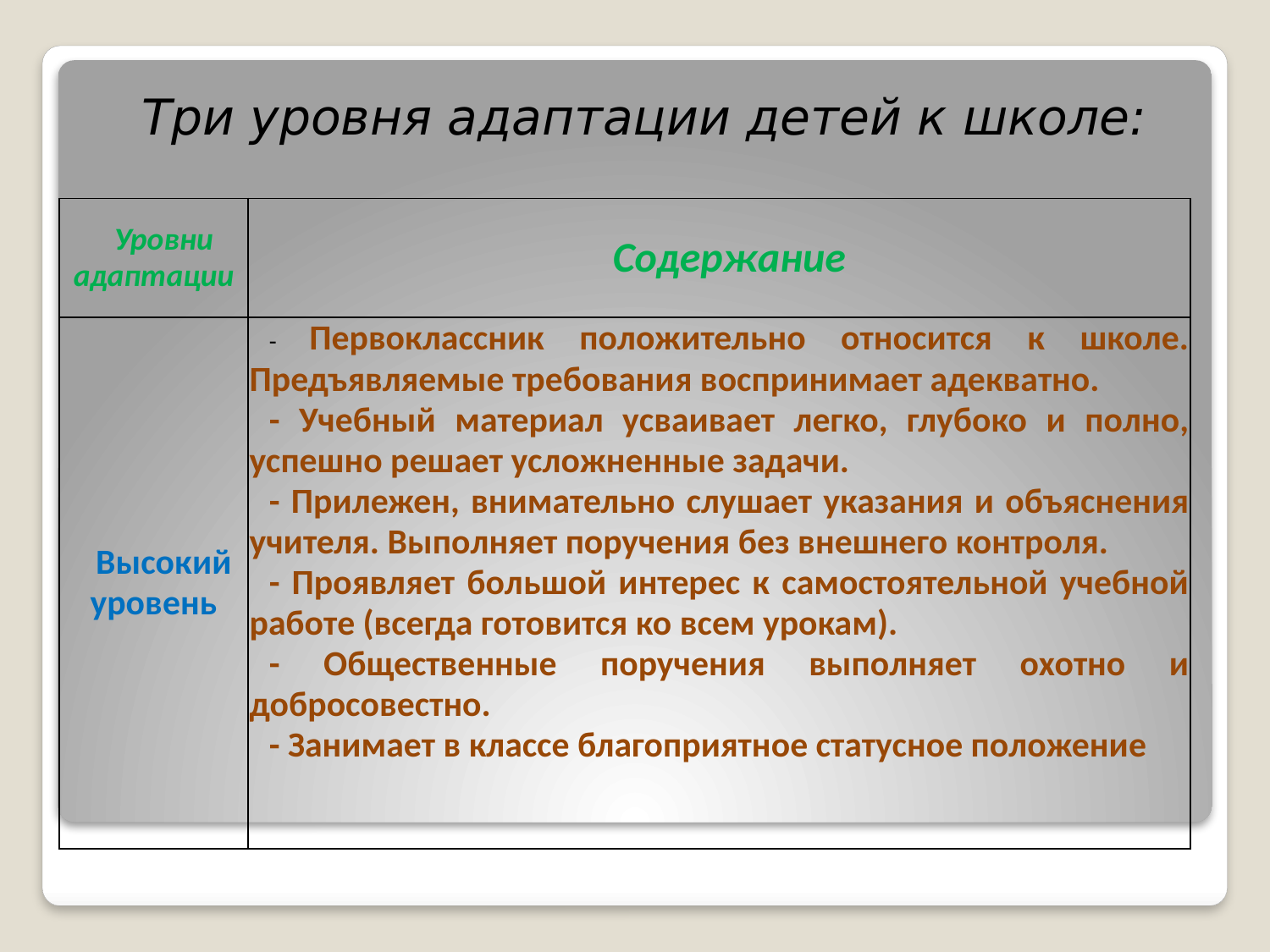

Три уровня адаптации детей к школе:
| Уровни адаптации | Содержание |
| --- | --- |
| Высокий уровень | - Первоклассник положительно относится к школе. Предъявляемые требования воспринимает адекватно. - Учебный материал усваивает легко, глубоко и полно, успешно решает усложненные задачи. - Прилежен, внимательно слушает указания и объяснения учителя. Выполняет поручения без внешнего контроля. - Проявляет большой интерес к самостоятельной учебной работе (всегда готовится ко всем урокам). - Общественные поручения выполняет охотно и добросовестно. - Занимает в классе благоприятное статусное положение |